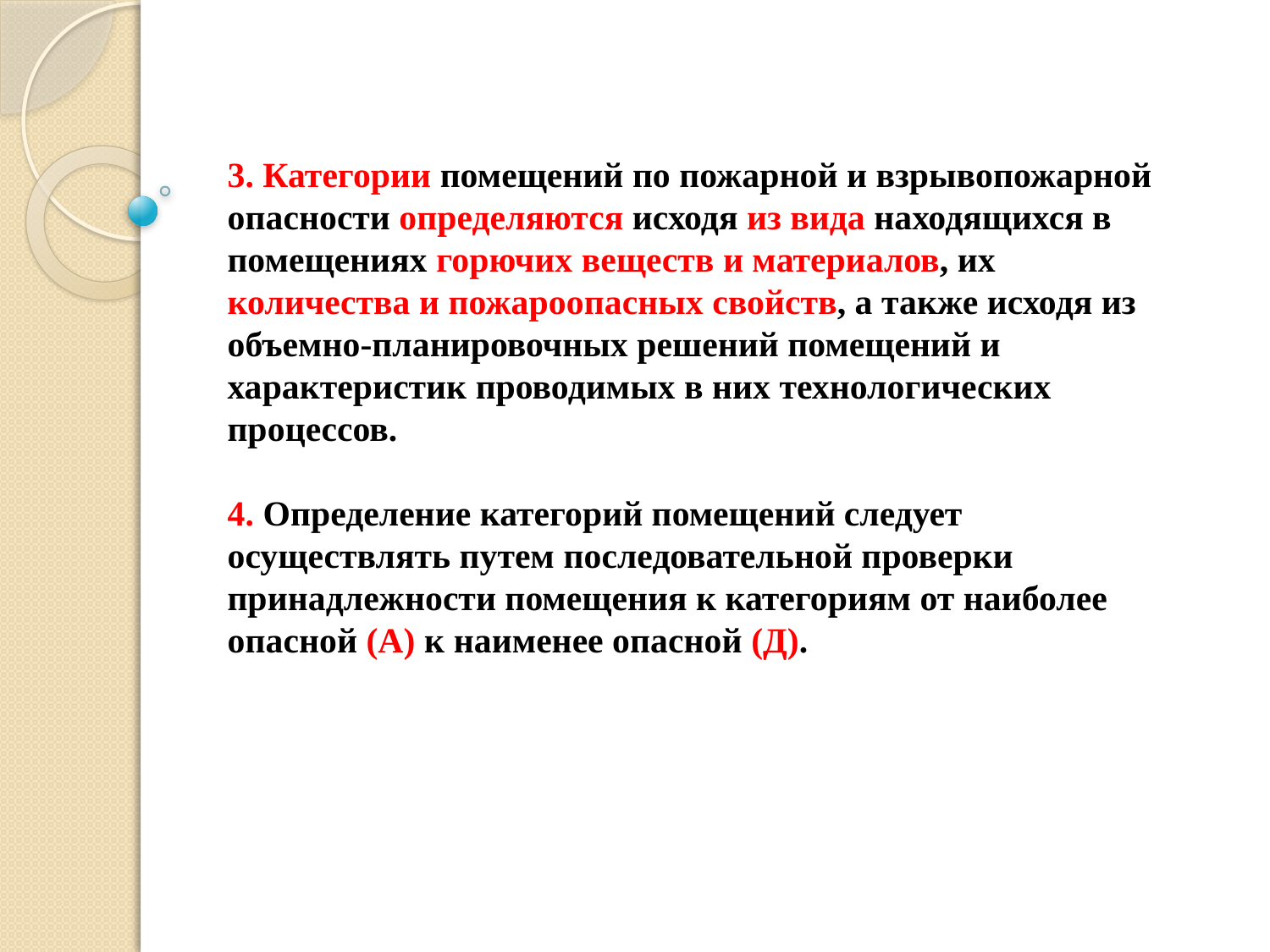

3. Категории помещений по пожарной и взрывопожарной опасности определяются исходя из вида находящихся в помещениях горючих веществ и материалов, их количества и пожароопасных свойств, а также исходя из объемно-планировочных решений помещений и характеристик проводимых в них технологических процессов.
4. Определение категорий помещений следует осуществлять путем последовательной проверки принадлежности помещения к категориям от наиболее опасной (А) к наименее опасной (Д).